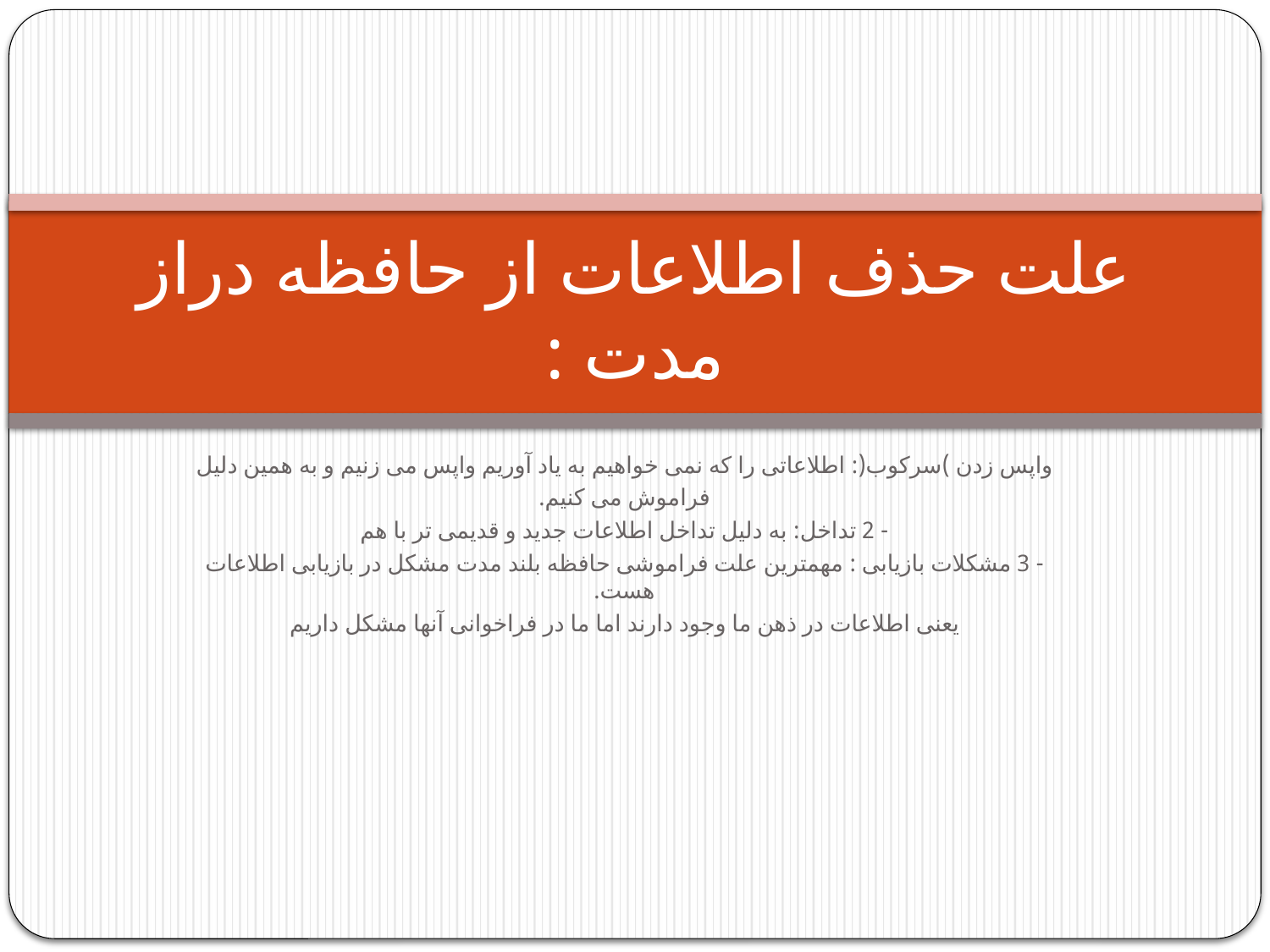

# علت حذف اطلاعات از حافظه دراز مدت :
واپس زدن )سرکوب(: اطلاعاتی را که نمی خواهیم به یاد آوریم واپس می زنیم و به همین دلیل
فراموش می کنیم.
- 2 تداخل: به دلیل تداخل اطلاعات جدید و قدیمی تر با هم
- 3 مشکلات بازیابی : مهمترین علت فراموشی حافظه بلند مدت مشکل در بازیابی اطلاعات هست.
یعنی اطلاعات در ذهن ما وجود دارند اما ما در فراخوانی آنها مشکل داریم